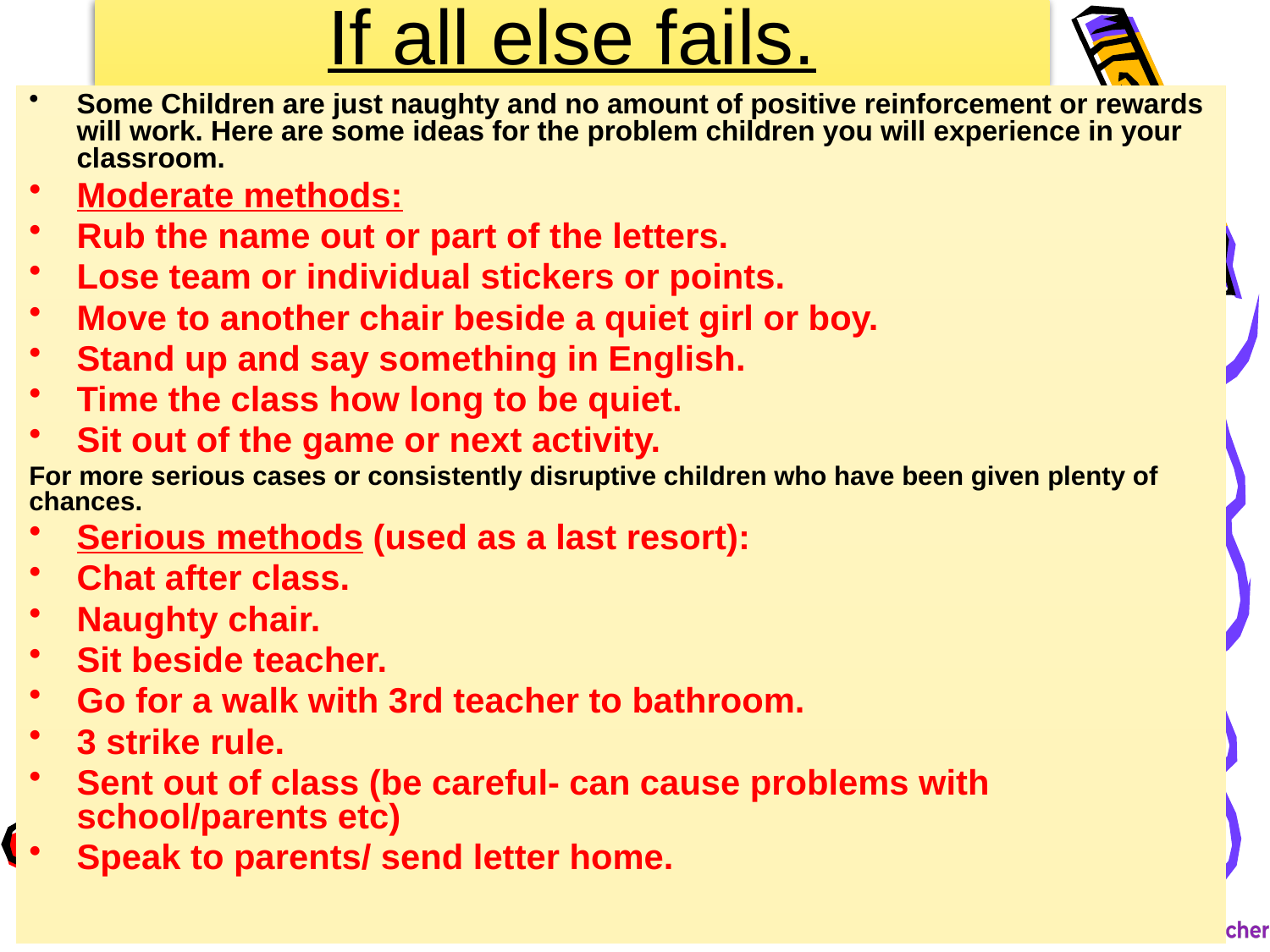

# If all else fails.
Some Children are just naughty and no amount of positive reinforcement or rewards will work. Here are some ideas for the problem children you will experience in your classroom.
Moderate methods:
Rub the name out or part of the letters.
Lose team or individual stickers or points.
Move to another chair beside a quiet girl or boy.
Stand up and say something in English.
Time the class how long to be quiet.
Sit out of the game or next activity.
For more serious cases or consistently disruptive children who have been given plenty of chances.
Serious methods (used as a last resort):
Chat after class.
Naughty chair.
Sit beside teacher.
Go for a walk with 3rd teacher to bathroom.
3 strike rule.
Sent out of class (be careful- can cause problems with school/parents etc)
Speak to parents/ send letter home.